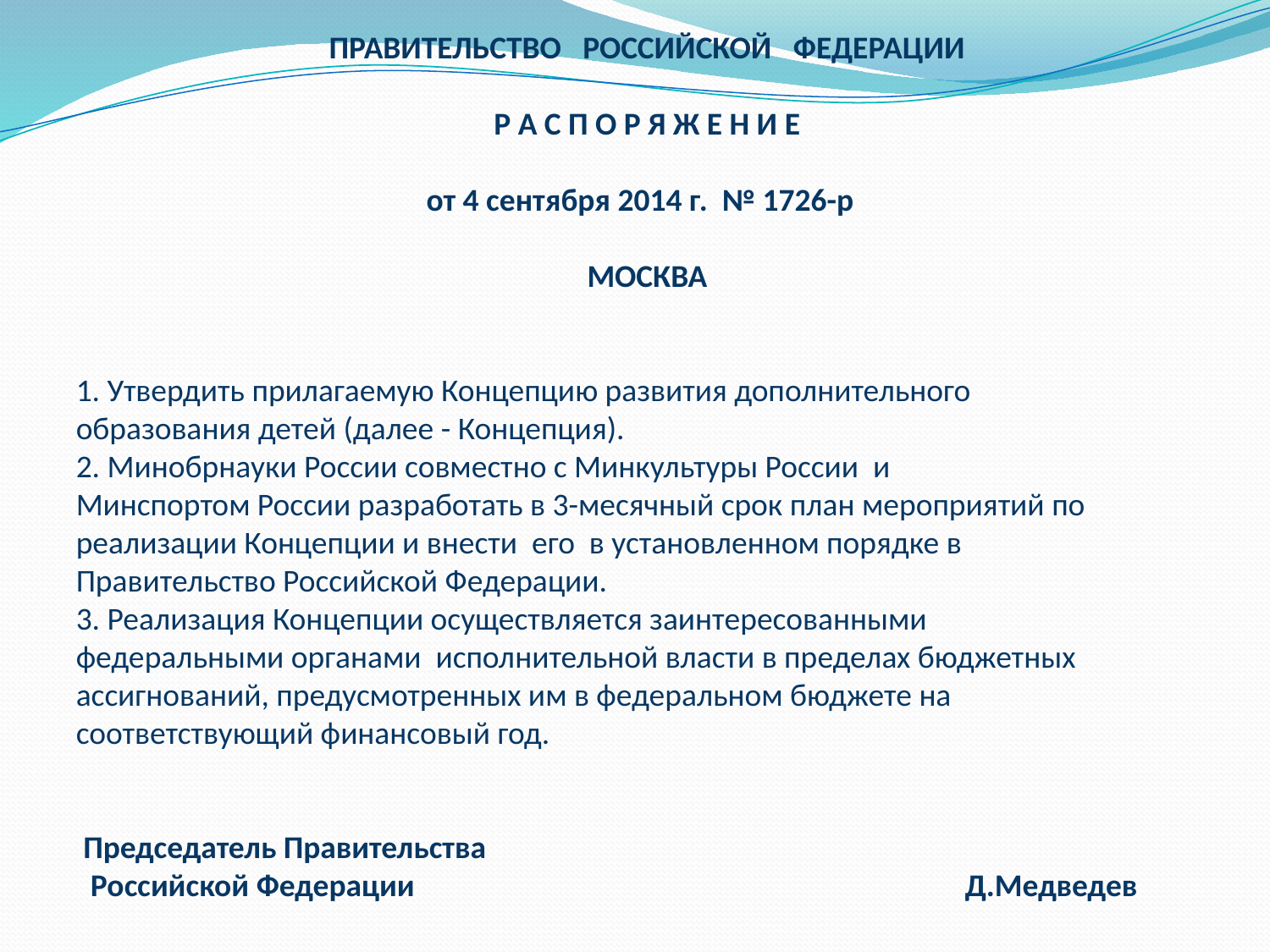

ПРАВИТЕЛЬСТВО   РОССИЙСКОЙ   ФЕДЕРАЦИИ

Р А С П О Р Я Ж Е Н И Е

от 4 сентября 2014 г.  № 1726-р

МОСКВА

1. Утвердить прилагаемую Концепцию развития дополнительного
образования детей (далее - Концепция).
2. Минобрнауки России совместно с Минкультуры России  и
Минспортом России разработать в 3-месячный срок план мероприятий по
реализации Концепции и внести  его  в установленном порядке в
Правительство Российской Федерации.
3. Реализация Концепции осуществляется заинтересованными
федеральными органами  исполнительной власти в пределах бюджетных
ассигнований, предусмотренных им в федеральном бюджете на
соответствующий финансовый год.

 Председатель Правительства
  Российской Федерации 					Д.Медведев